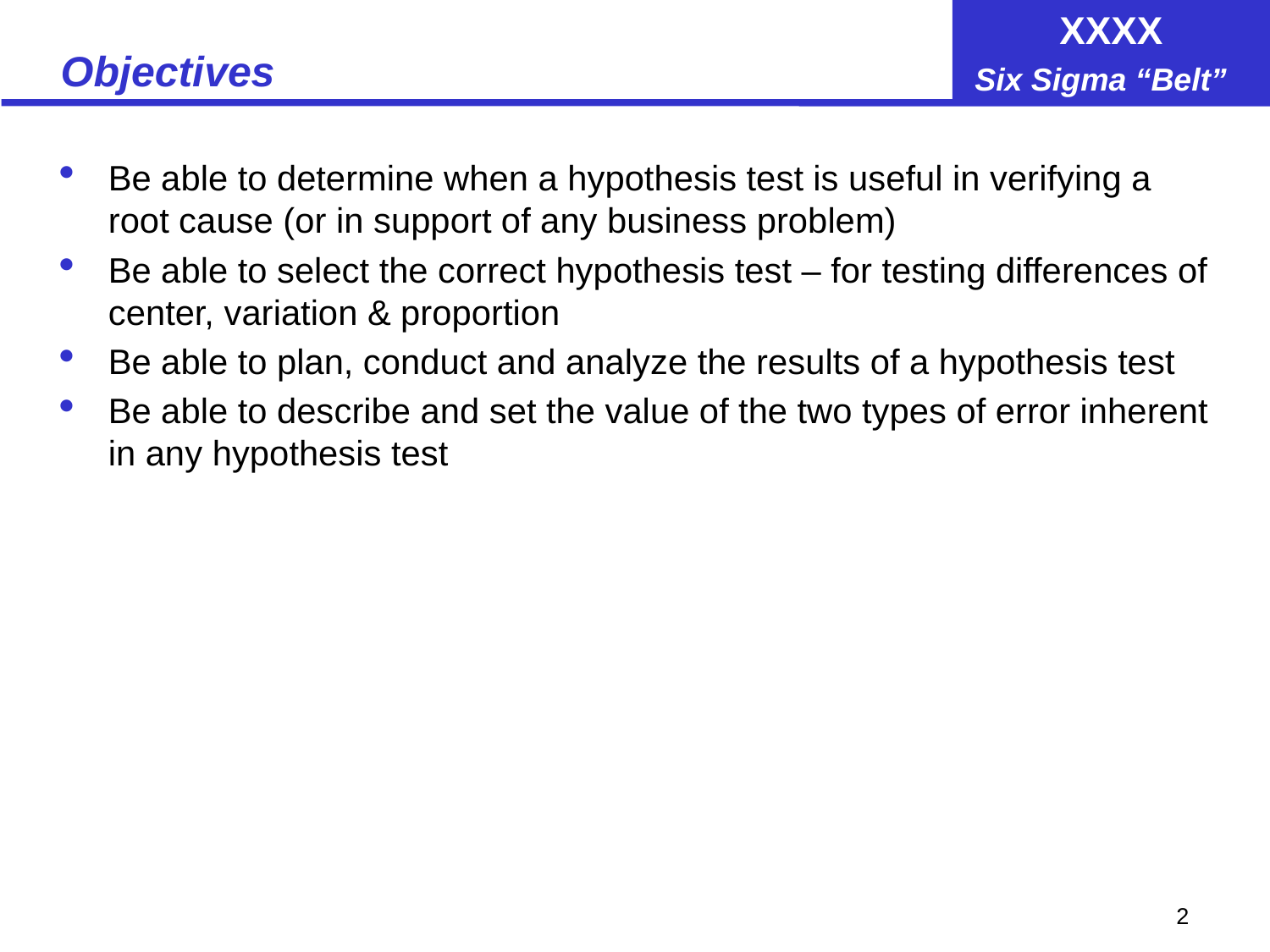

# Objectives
Be able to determine when a hypothesis test is useful in verifying a root cause (or in support of any business problem)
Be able to select the correct hypothesis test – for testing differences of center, variation & proportion
Be able to plan, conduct and analyze the results of a hypothesis test
Be able to describe and set the value of the two types of error inherent in any hypothesis test